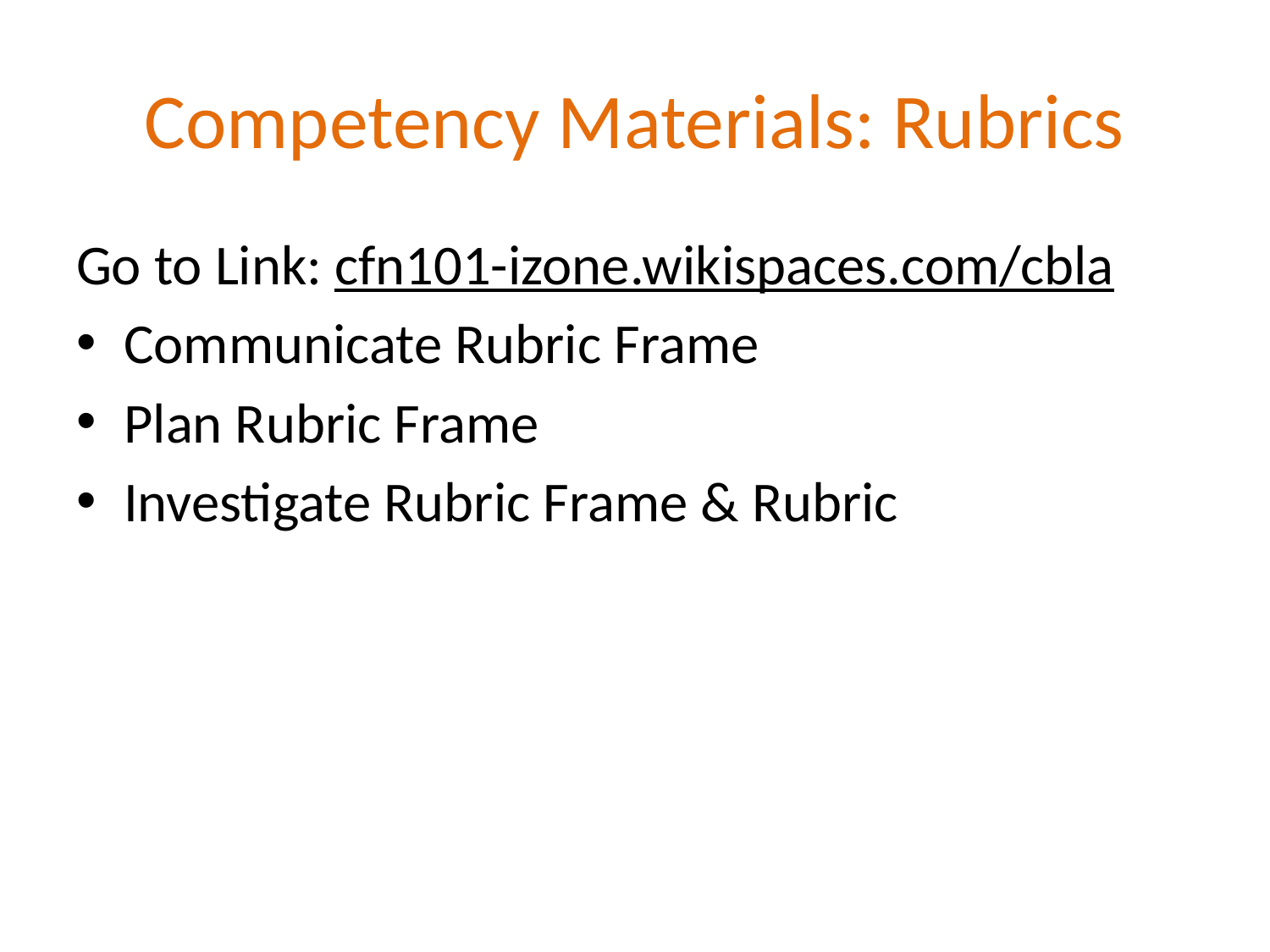

# Competency Materials: Rubrics
Go to Link: cfn101-izone.wikispaces.com/cbla
Communicate Rubric Frame
Plan Rubric Frame
Investigate Rubric Frame & Rubric